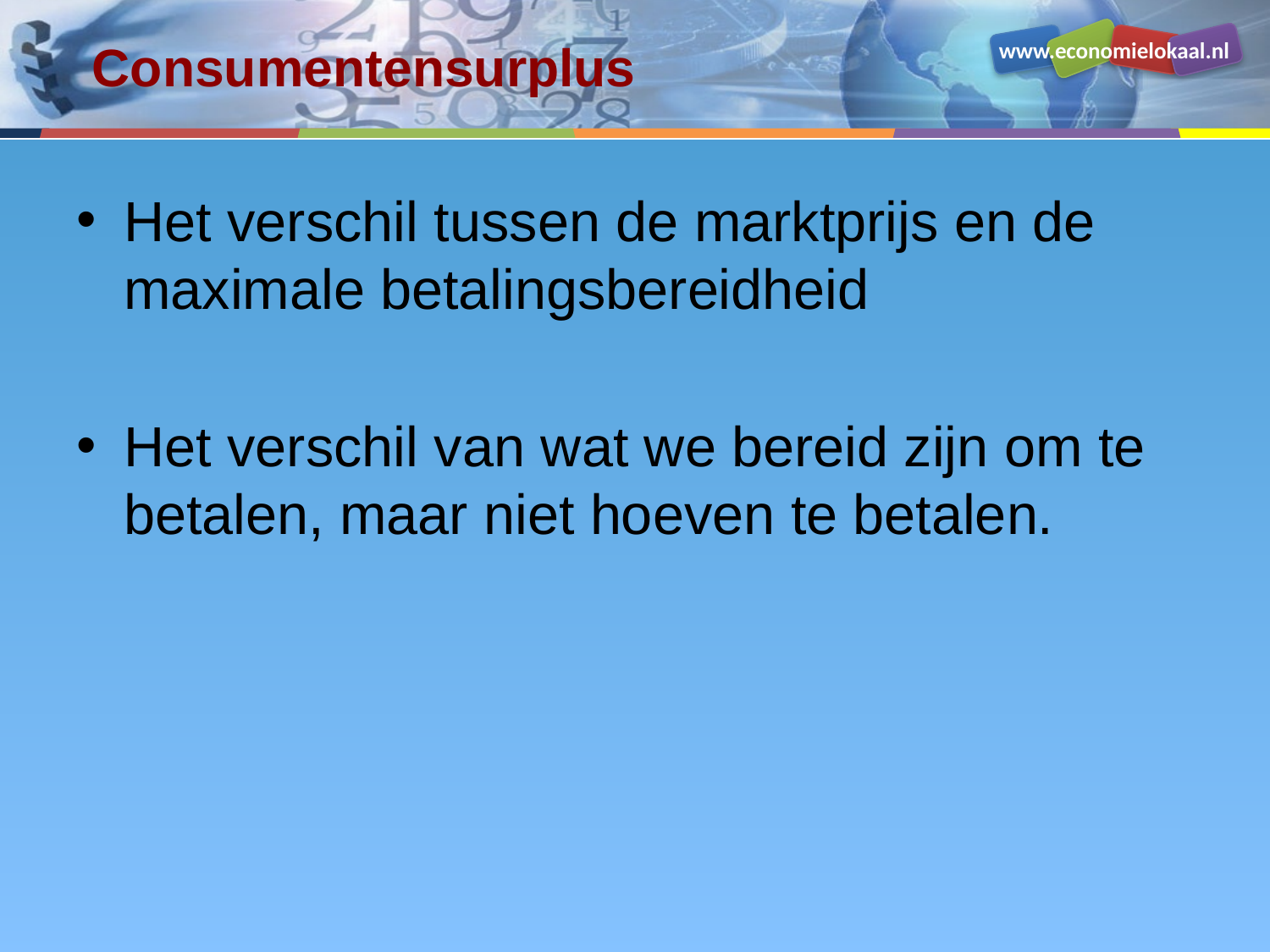

# Consumentensurplus
Het verschil tussen de marktprijs en de maximale betalingsbereidheid

Het verschil van wat we bereid zijn om te betalen, maar niet hoeven te betalen.